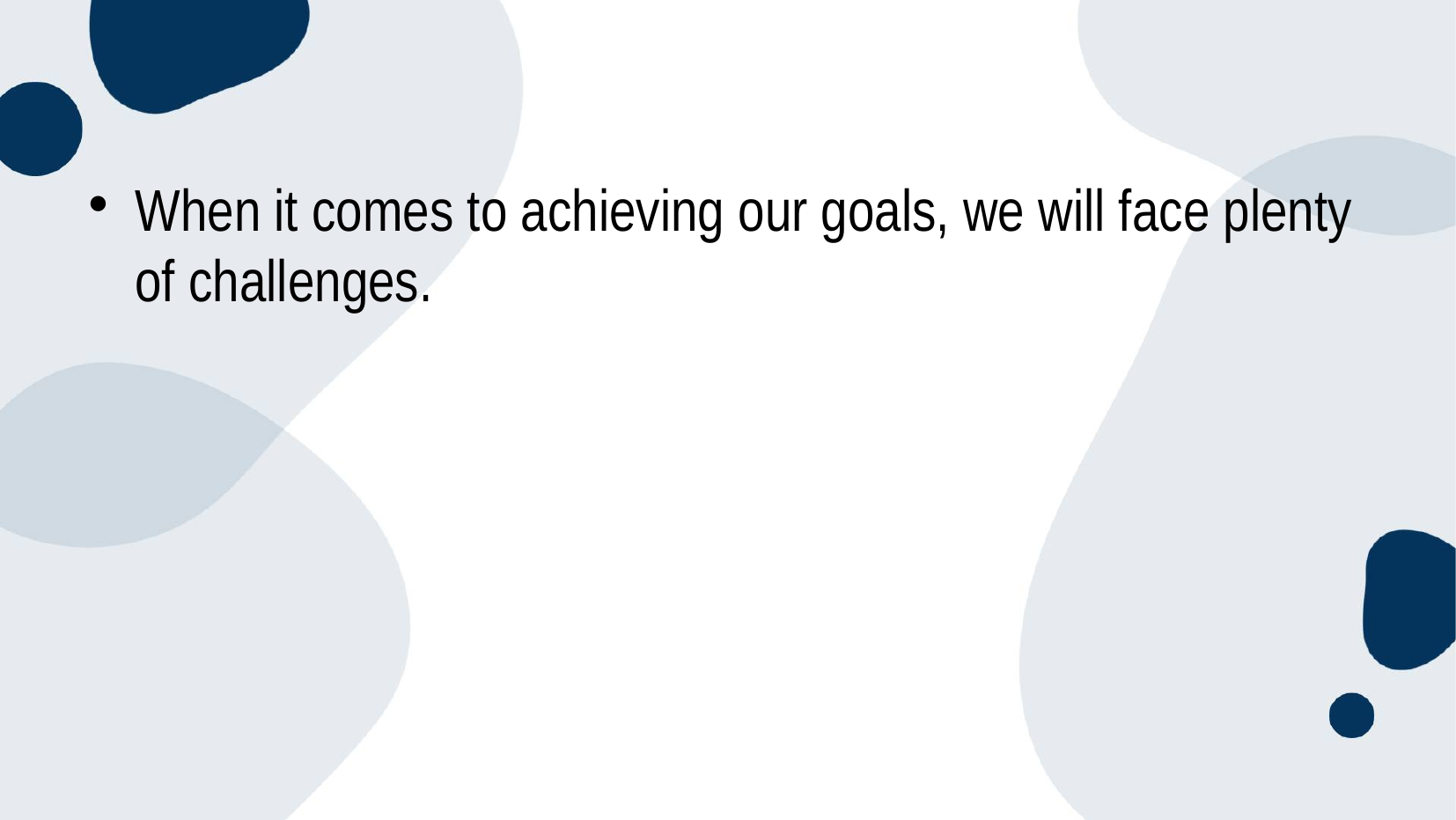

#
When it comes to achieving our goals, we will face plenty of challenges.